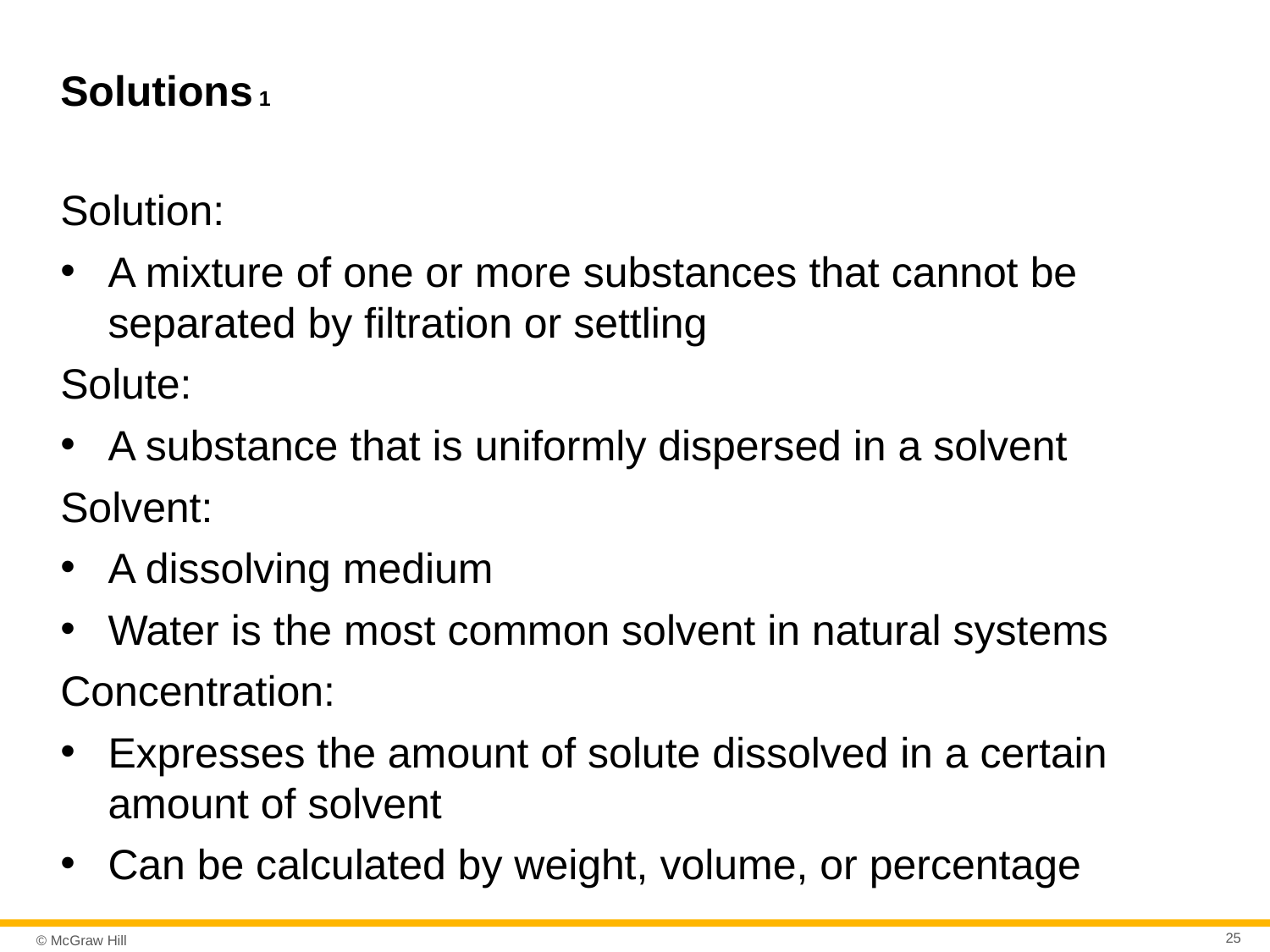

# Solutions 1
Solution:
A mixture of one or more substances that cannot be separated by filtration or settling
Solute:
A substance that is uniformly dispersed in a solvent
Solvent:
A dissolving medium
Water is the most common solvent in natural systems
Concentration:
Expresses the amount of solute dissolved in a certain amount of solvent
Can be calculated by weight, volume, or percentage